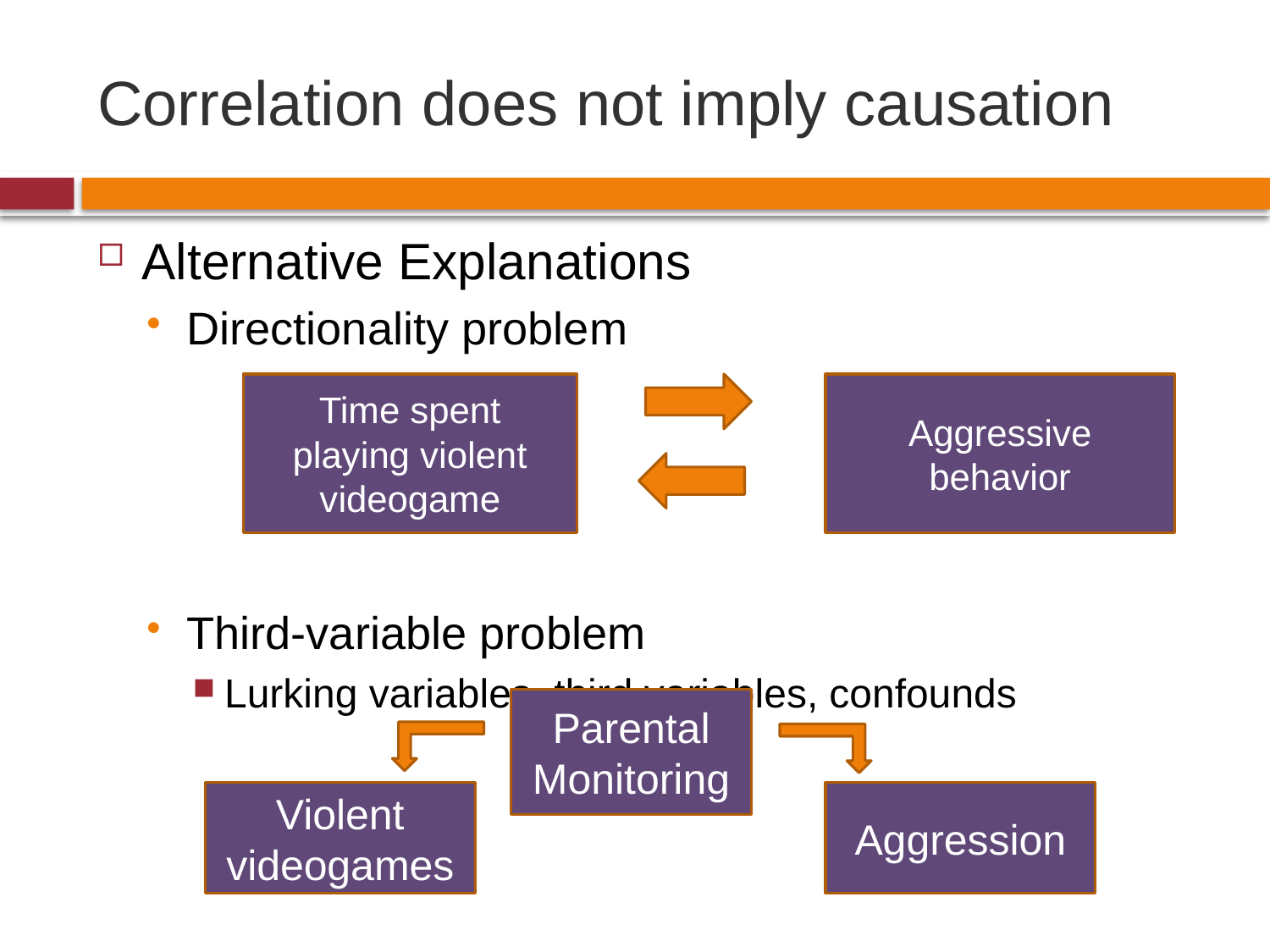

# Correlation does not imply causation
Alternative Explanations
Directionality problem

Third-variable problem
Lurking variables, third variables, confounds
Time spent playing violent videogame

Aggressive behavior

Parental Monitoring

Violent videogames
Aggression